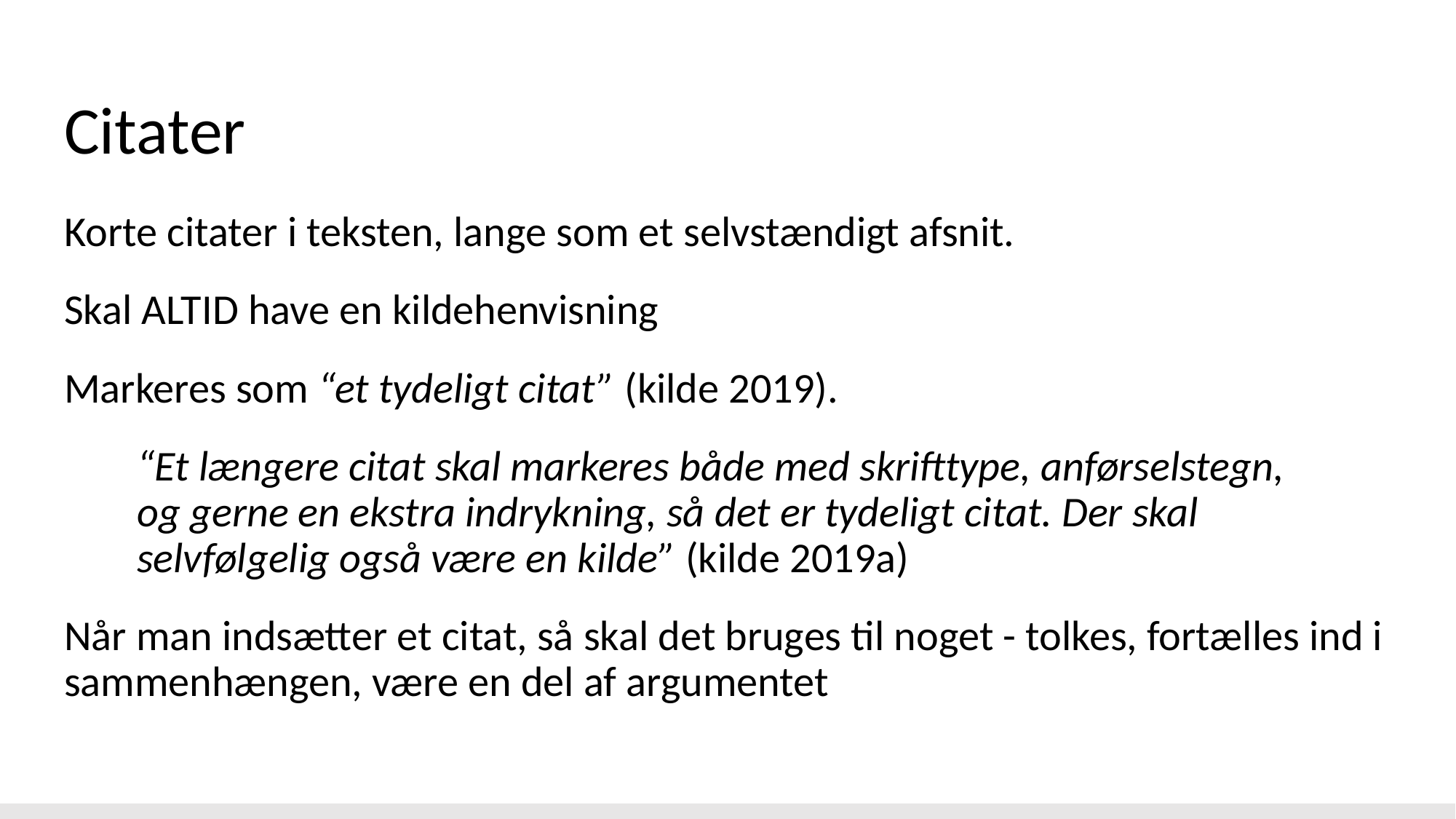

# Citater
Korte citater i teksten, lange som et selvstændigt afsnit.
Skal ALTID have en kildehenvisning
Markeres som “et tydeligt citat” (kilde 2019).
“Et længere citat skal markeres både med skrifttype, anførselstegn,
og gerne en ekstra indrykning, så det er tydeligt citat. Der skal
selvfølgelig også være en kilde” (kilde 2019a)
Når man indsætter et citat, så skal det bruges til noget - tolkes, fortælles ind i sammenhængen, være en del af argumentet